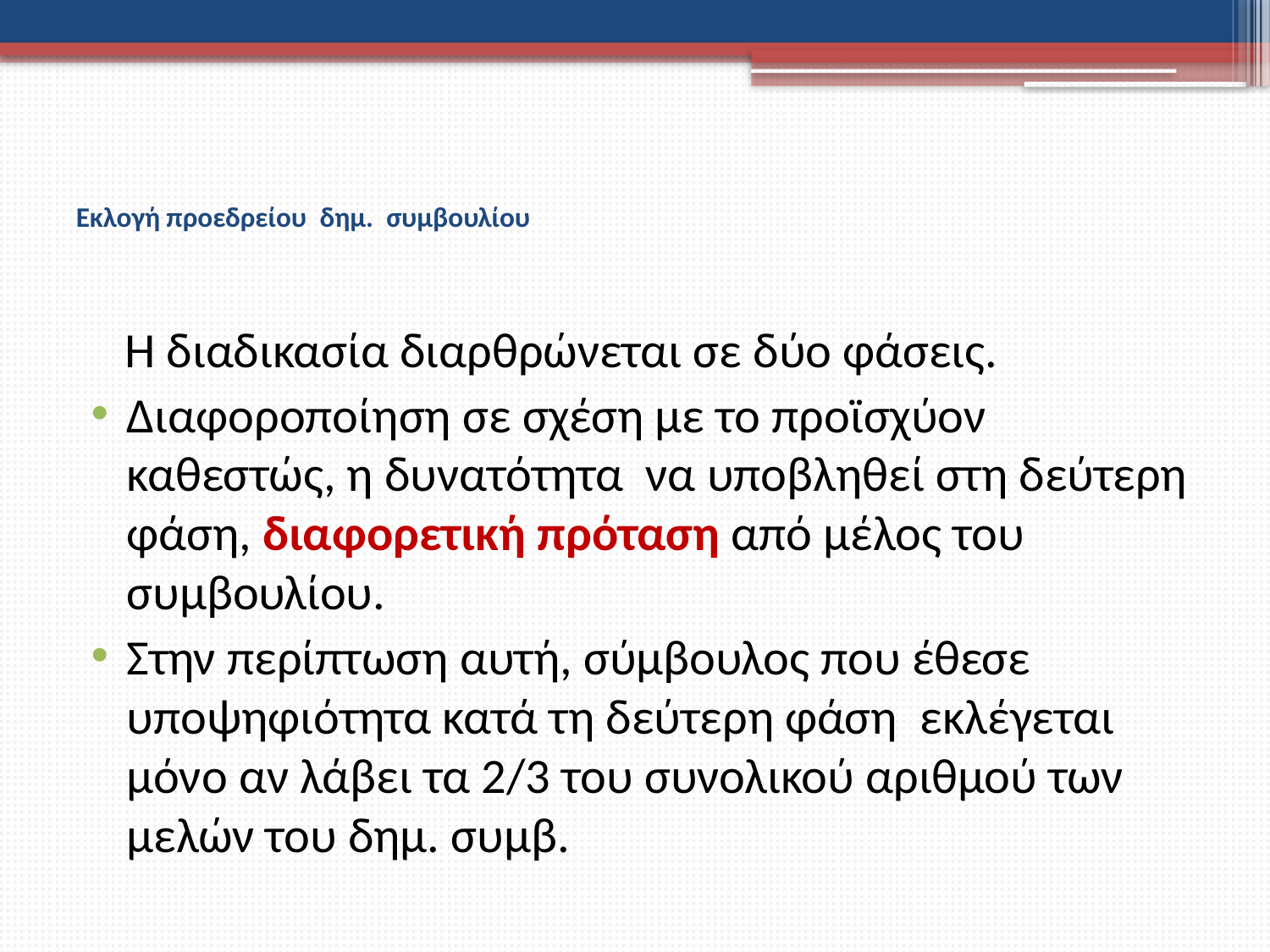

# Εκλογή προεδρείου  δημ.  συμβουλίου
   Η διαδικασία διαρθρώνεται σε δύο φάσεις.
Διαφοροποίηση σε σχέση με το προϊσχύον καθεστώς, η δυνατότητα  να υποβληθεί στη δεύτερη φάση, διαφορετική πρόταση από μέλος του συμβουλίου.
Στην περίπτωση αυτή, σύμβουλος που έθεσε υποψηφιότητα κατά τη δεύτερη φάση  εκλέγεται μόνο αν λάβει τα 2/3 του συνολικού αριθμού των μελών του δημ. συμβ.